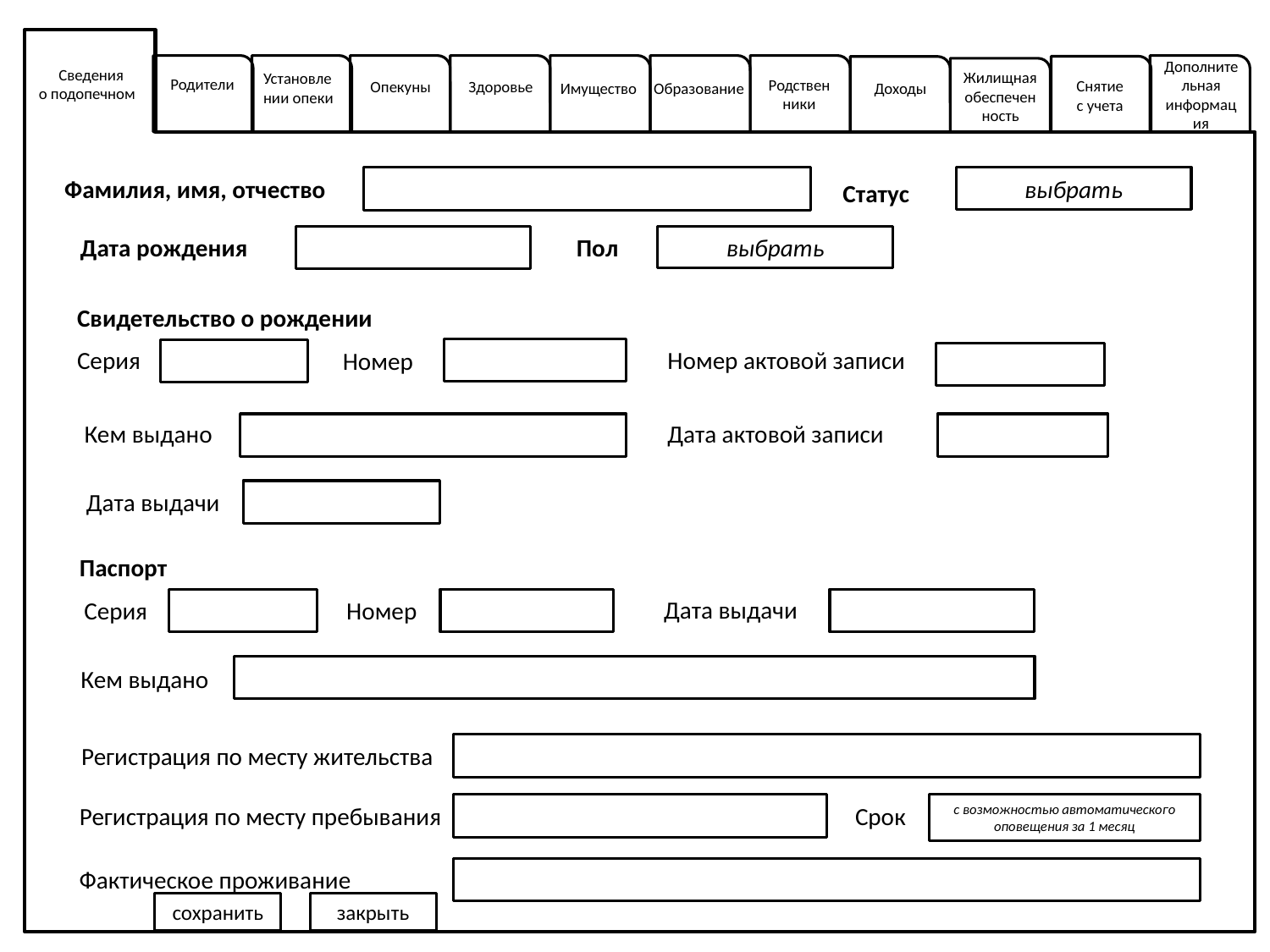

Дополнительная информация

Сведения
о подопечном
Жилищная обеспеченность
Установлении опеки
Родители
Родствен
ники
Снятие
с учета
Здоровье
Опекуны
Имущество
Образование
Доходы
выбрать
Фамилия, имя, отчество

Статус
выбрать
Дата рождения

Пол
Свидетельство о рождении
Номер актовой записи

Серия
Номер

Кем выдано
Дата актовой записи

Дата выдачи

Паспорт
Дата выдачи
Серия

Номер

Кем выдано

Регистрация по месту жительства

Регистрация по месту пребывания
Срок
с возможностью автоматического оповещения за 1 месяц
Фактическое проживание

сохранить
закрыть